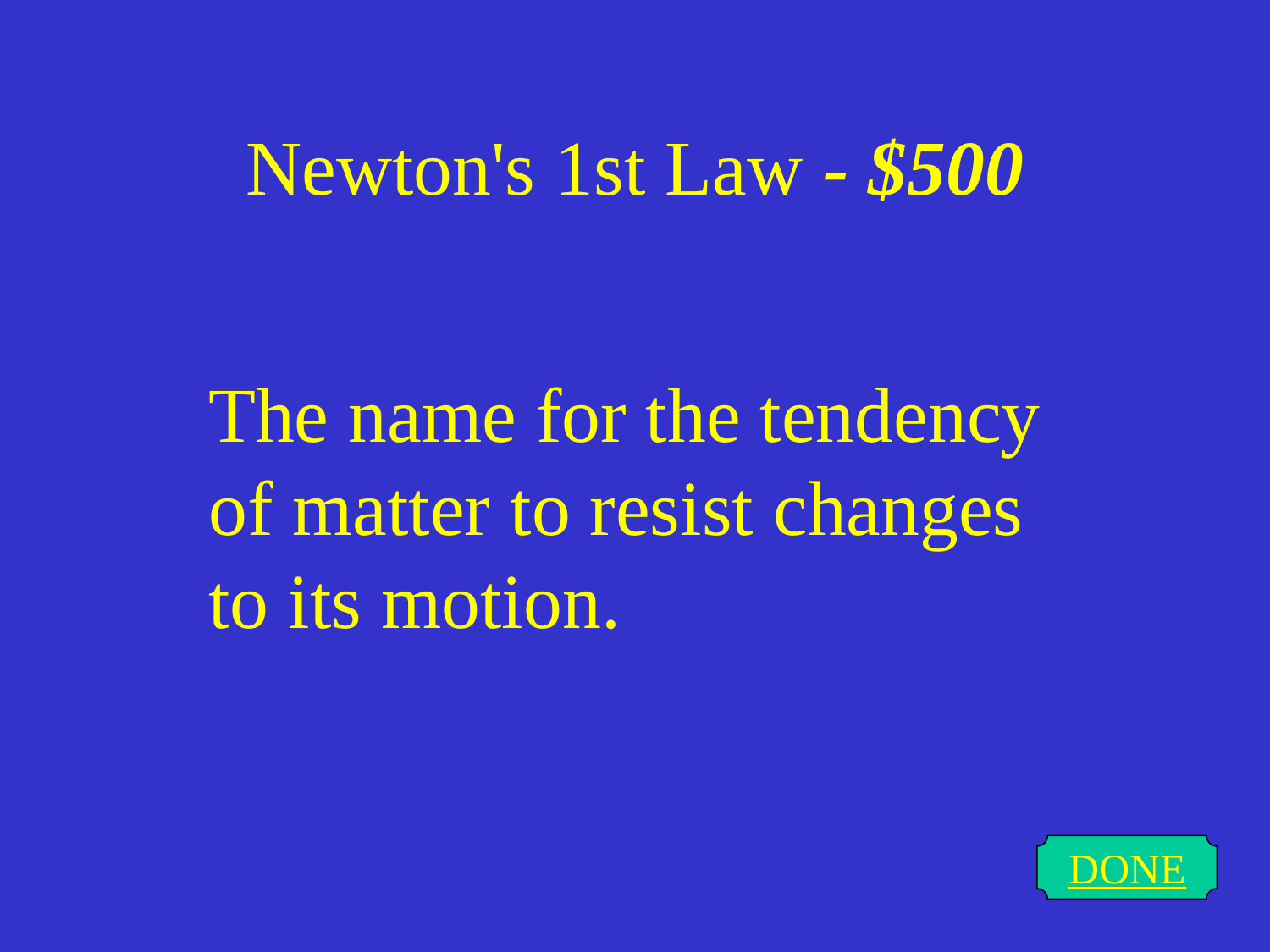

# Newton's 1st Law - $500
The name for the tendency of matter to resist changes to its motion.

DONE